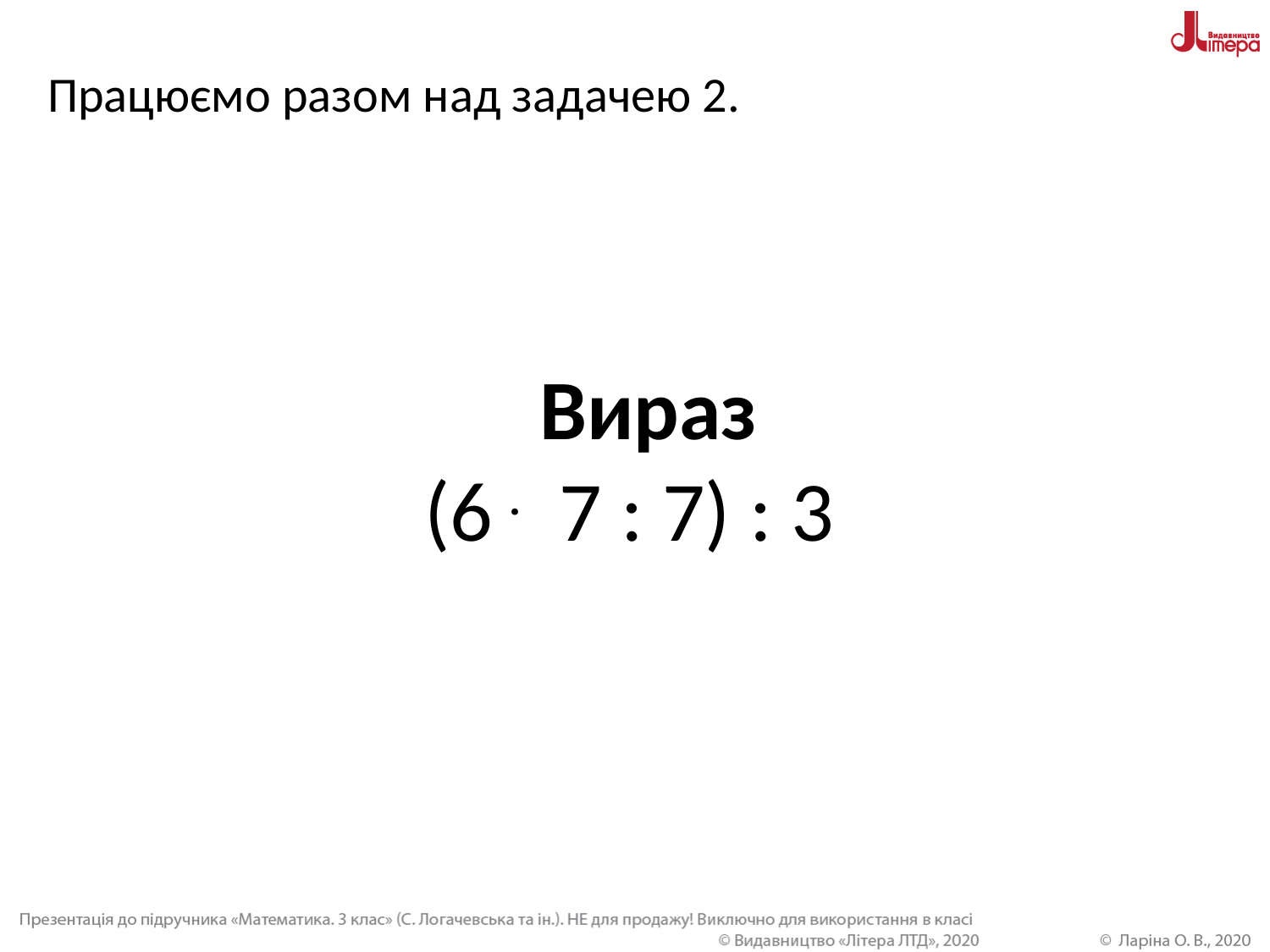

Працюємо разом над задачею 2.
 Вираз
(6 ּ  7 : 7) : 3